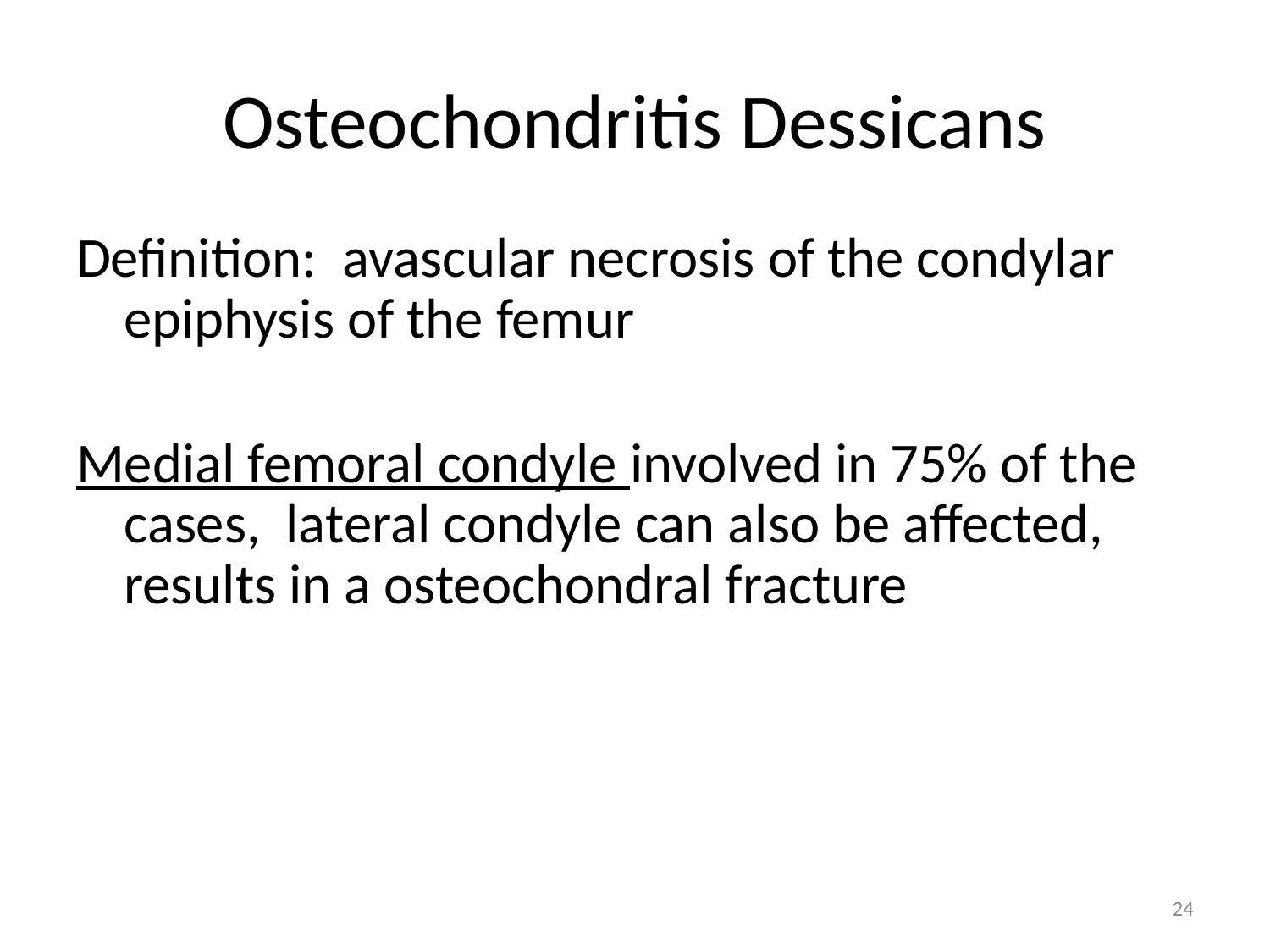

# Osteochondritis Dessicans
Definition:  avascular necrosis of the condylar epiphysis of the femur

Medial femoral condyle involved in 75% of the cases,  lateral condyle can also be affected, results in a osteochondral fracture

24